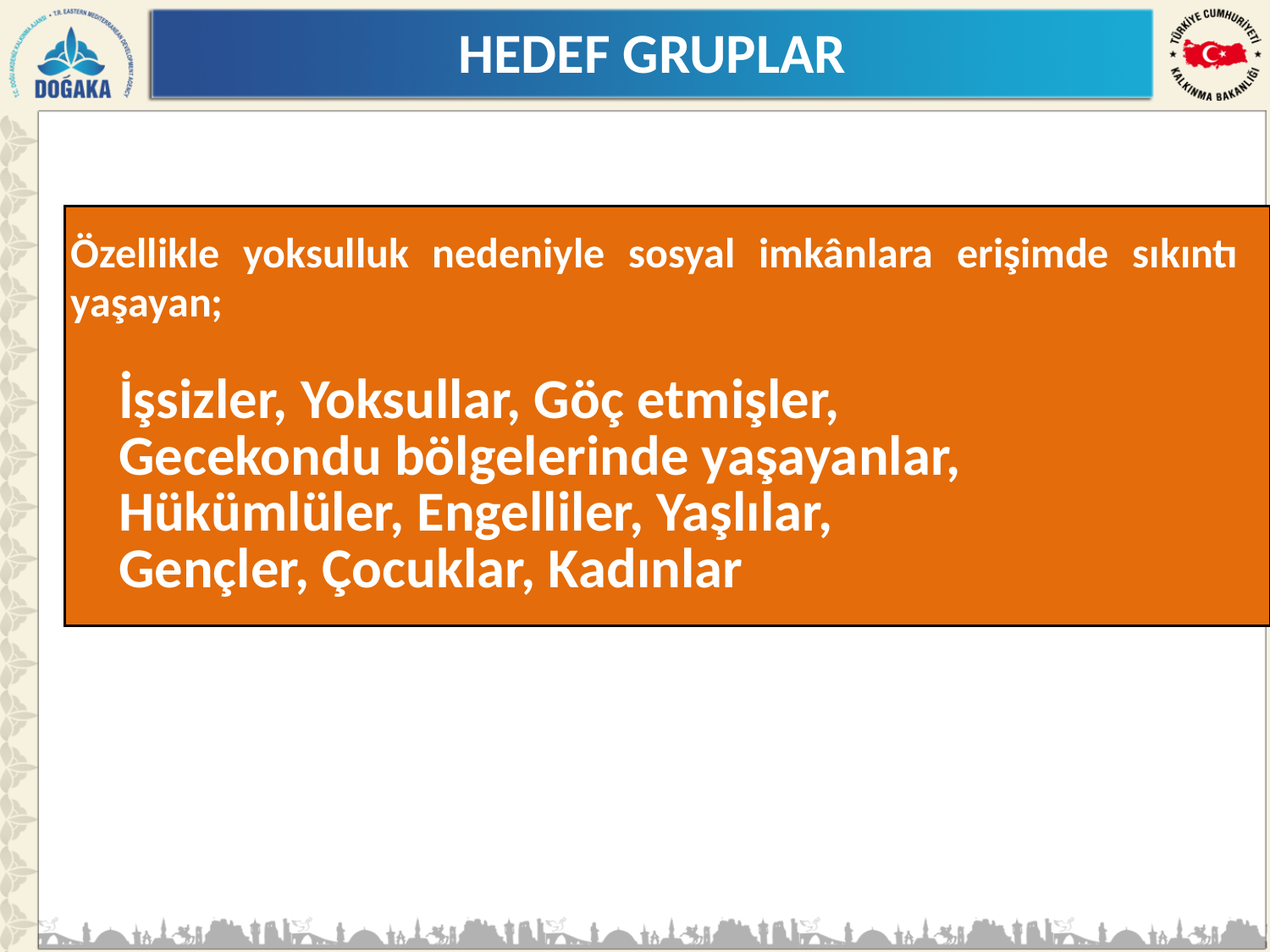

HEDEF GRUPLAR
| Özellikle yoksulluk nedeniyle sosyal imkânlara erişimde sıkıntı yaşayan; İşsizler, Yoksullar, Göç etmişler, Gecekondu bölgelerinde yaşayanlar, Hükümlüler, Engelliler, Yaşlılar, Gençler, Çocuklar, Kadınlar |
| --- |